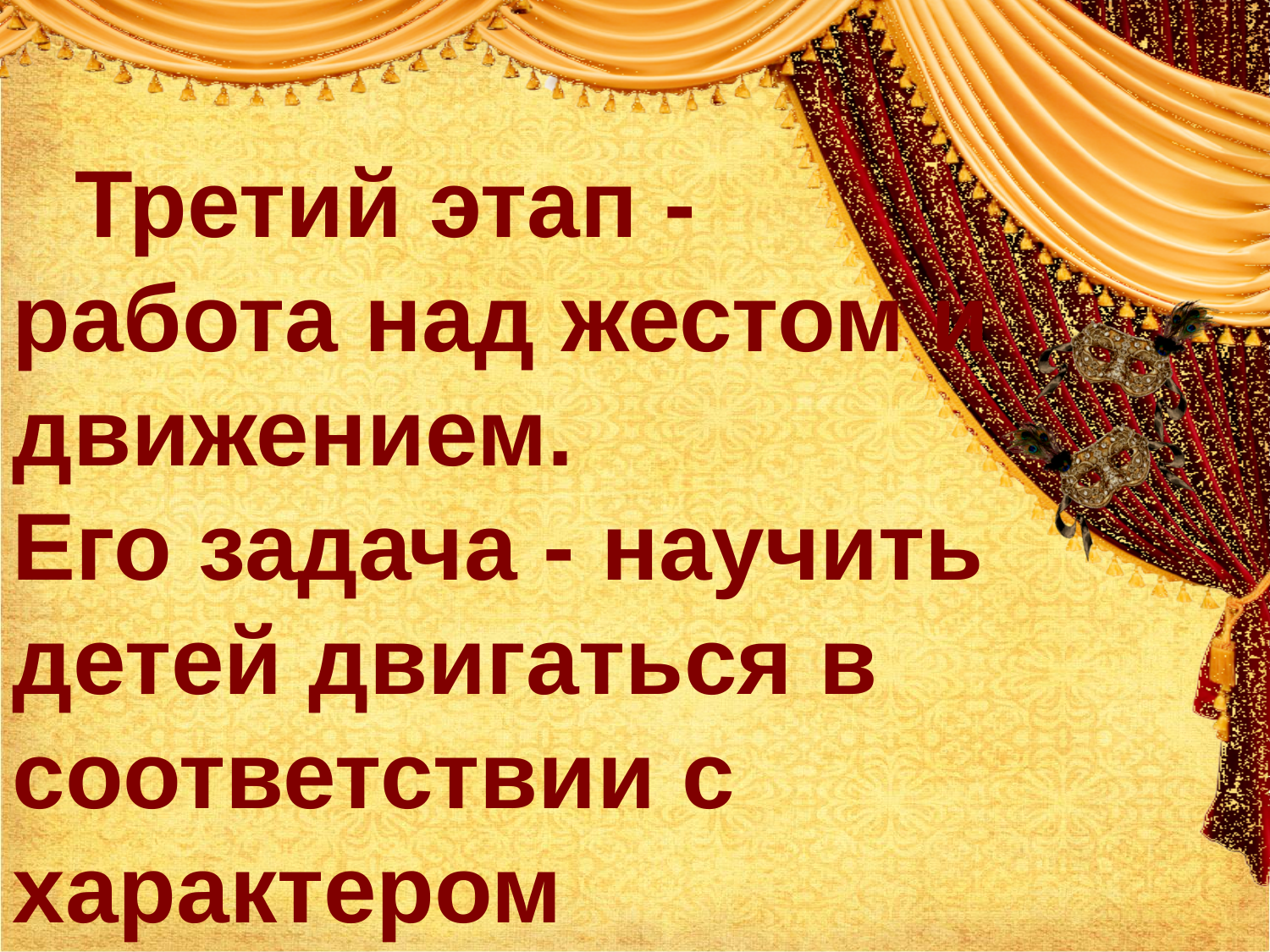

Третий этап - 
работа над жестом и движением. 
Его задача - научить детей двигаться в соответствии с характером персонажа.